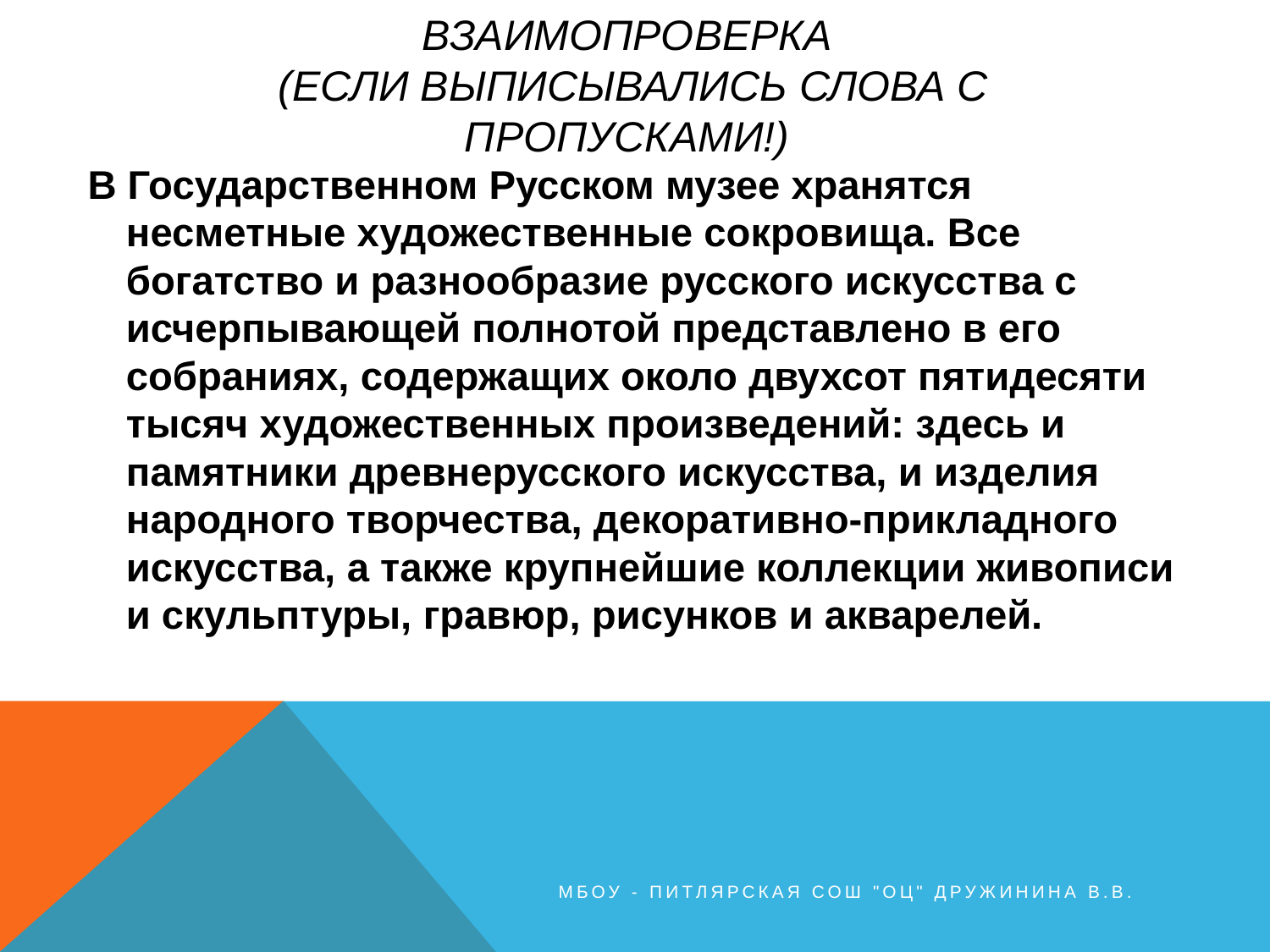

# Взаимопроверка (если выписывались слова с пропусками!)
В Государственном Русском музее хранятся несметные художественные сокровища. Все богатство и разнообразие русского искусства с исчерпывающей полнотой представлено в его собраниях, содержащих около двухсот пятидесяти тысяч художественных произведений: здесь и памятники древнерусского искусства, и изделия народного творчества, декоративно-прикладного искусства, а также крупнейшие коллекции живописи и скульптуры, гравюр, рисунков и акварелей.

МБОУ - Питлярская СОШ "ОЦ" Дружинина В.В.